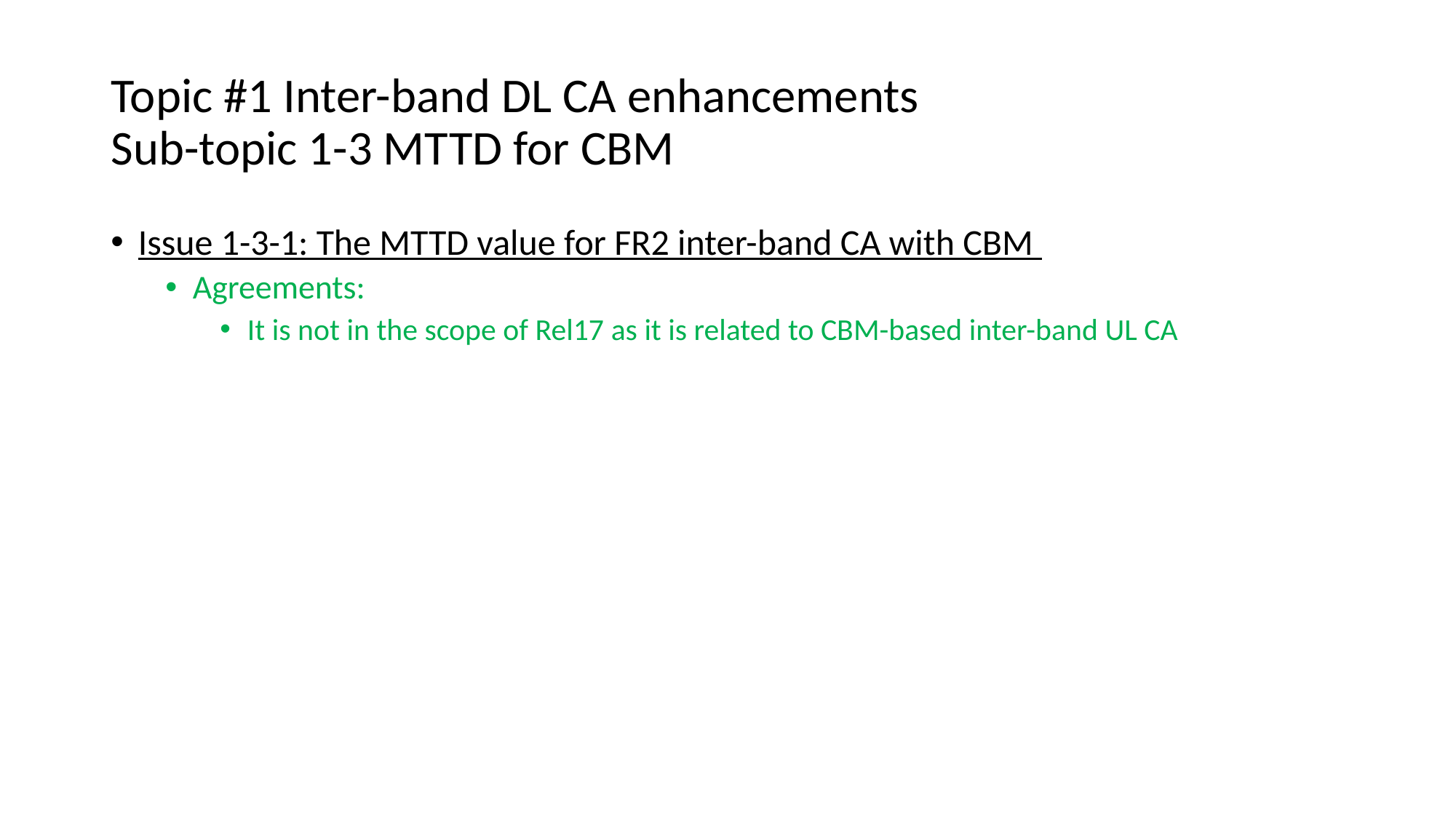

# Topic #1 Inter-band DL CA enhancements Sub-topic 1-3 MTTD for CBM
Issue 1-3-1: The MTTD value for FR2 inter-band CA with CBM
Agreements:
It is not in the scope of Rel17 as it is related to CBM-based inter-band UL CA